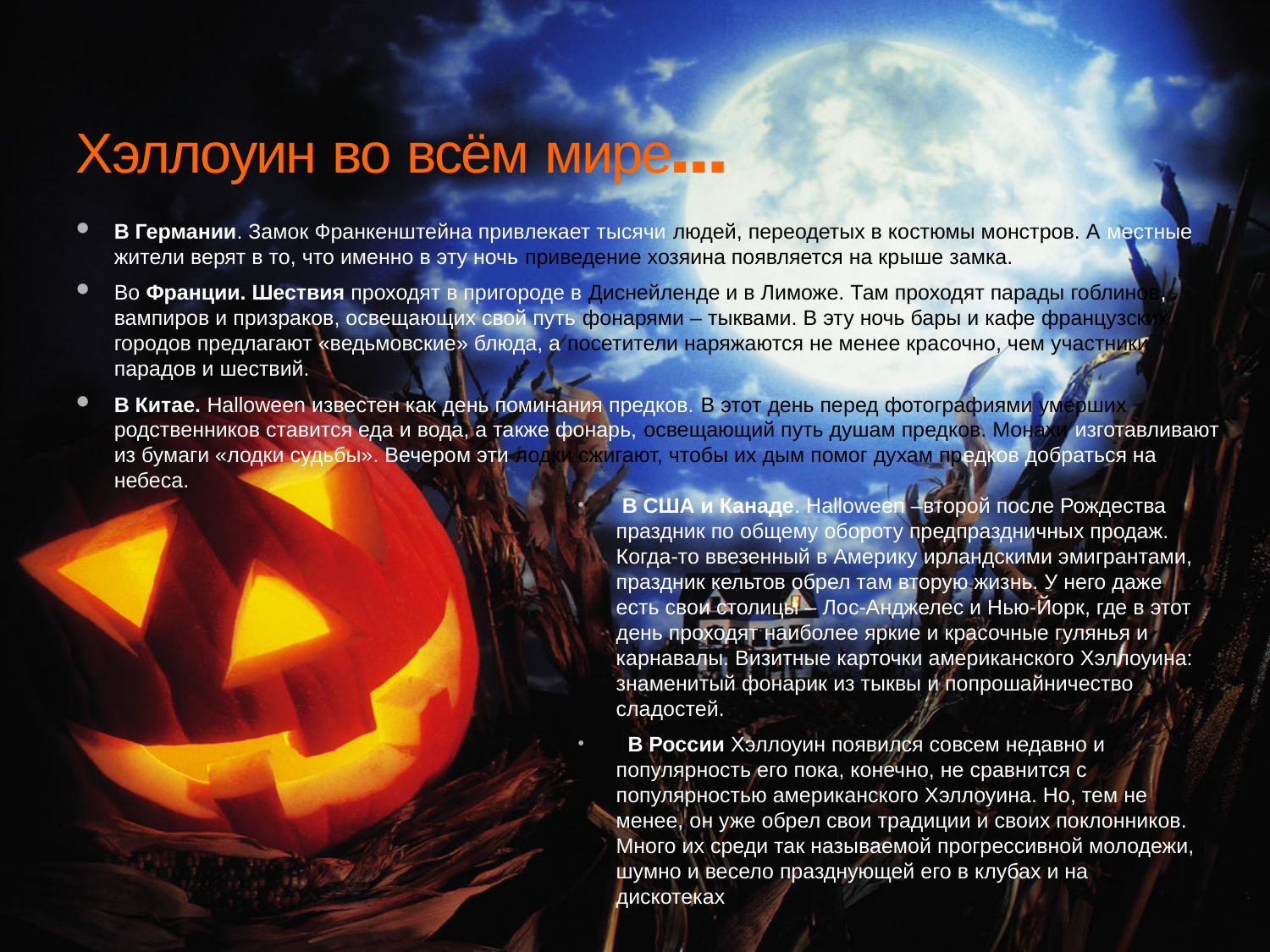

# Хэллоуин во всём мире…
В Германии. Замок Франкенштейна привлекает тысячи людей, переодетых в костюмы монстров. А местные жители верят в то, что именно в эту ночь приведение хозяина появляется на крыше замка.
Во Франции. Шествия проходят в пригороде в Диснейленде и в Лиможе. Там проходят парады гоблинов, вампиров и призраков, освещающих свой путь фонарями – тыквами. В эту ночь бары и кафе французских городов предлагают «ведьмовские» блюда, а посетители наряжаются не менее красочно, чем участники парадов и шествий.
В Китае. Halloween известен как день поминания предков. В этот день перед фотографиями умерших родственников ставится еда и вода, а также фонарь, освещающий путь душам предков. Монахи изготавливают из бумаги «лодки судьбы». Вечером эти лодки сжигают, чтобы их дым помог духам предков добраться на небеса.
 В США и Канаде. Halloween –второй после Рождества праздник по общему обороту предпраздничных продаж. Когда-то ввезенный в Америку ирландскими эмигрантами, праздник кельтов обрел там вторую жизнь. У него даже есть свои столицы – Лос-Анджелес и Нью-Йорк, где в этот день проходят наиболее яркие и красочные гулянья и карнавалы. Визитные карточки американского Хэллоуина: знаменитый фонарик из тыквы и попрошайничество сладостей.
  В России Хэллоуин появился совсем недавно и популярность его пока, конечно, не сравнится с популярностью американского Хэллоуина. Но, тем не менее, он уже обрел свои традиции и своих поклонников. Много их среди так называемой прогрессивной молодежи, шумно и весело празднующей его в клубах и на дискотеках